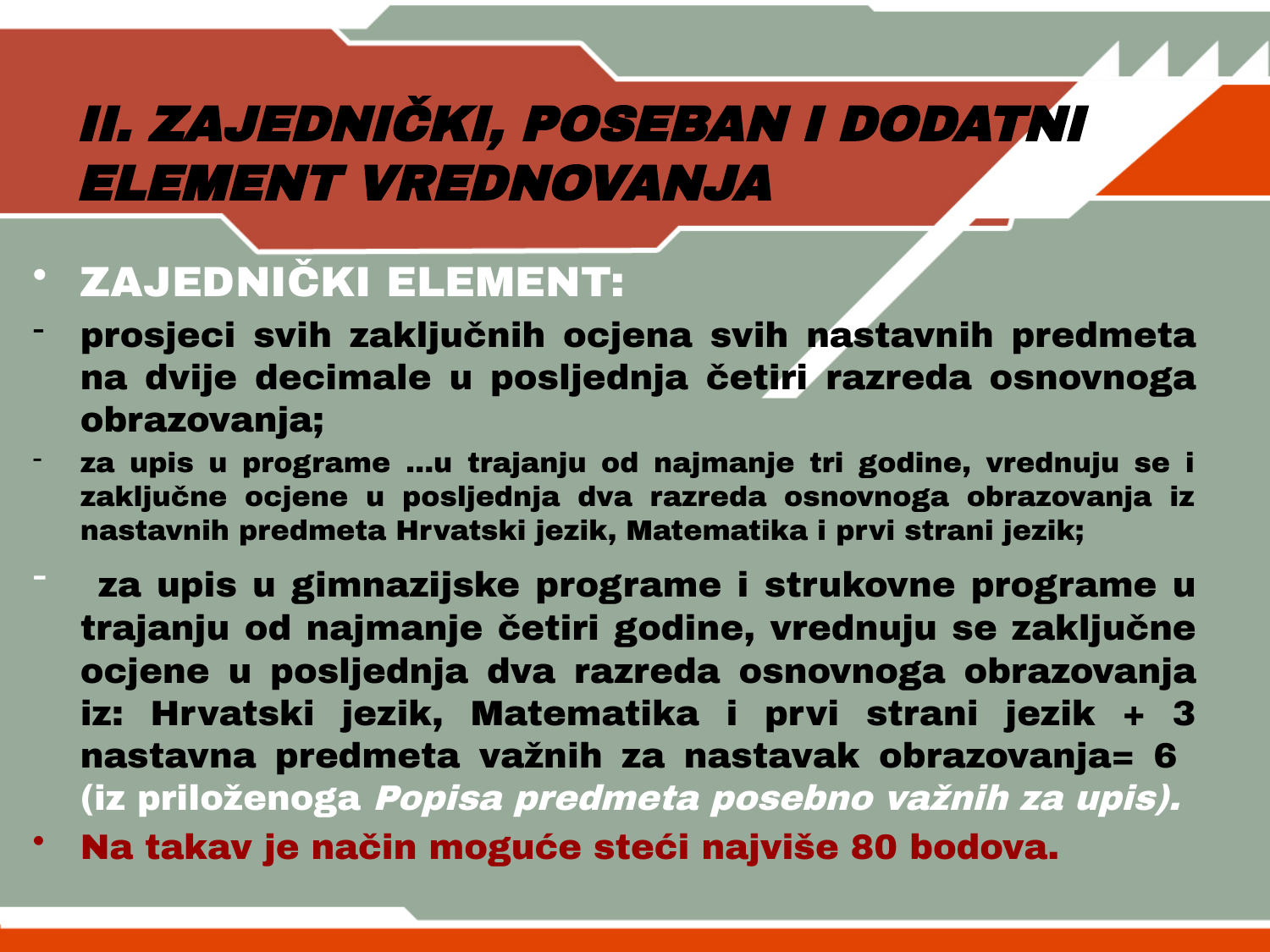

# II. ZAJEDNIČKI, POSEBAN I DODATNI ELEMENT VREDNOVANJA
ZAJEDNIČKI ELEMENT:
prosjeci svih zaključnih ocjena svih nastavnih predmeta na dvije decimale u posljednja četiri razreda osnovnoga obrazovanja;
za upis u programe …u trajanju od najmanje tri godine, vrednuju se i zaključne ocjene u posljednja dva razreda osnovnoga obrazovanja iz nastavnih predmeta Hrvatski jezik, Matematika i prvi strani jezik;
 za upis u gimnazijske programe i strukovne programe u trajanju od najmanje četiri godine, vrednuju se zaključne ocjene u posljednja dva razreda osnovnoga obrazovanja iz: Hrvatski jezik, Matematika i prvi strani jezik + 3 nastavna predmeta važnih za nastavak obrazovanja= 6  (iz priloženoga Popisa predmeta posebno važnih za upis).
Na takav je način moguće steći najviše 80 bodova.